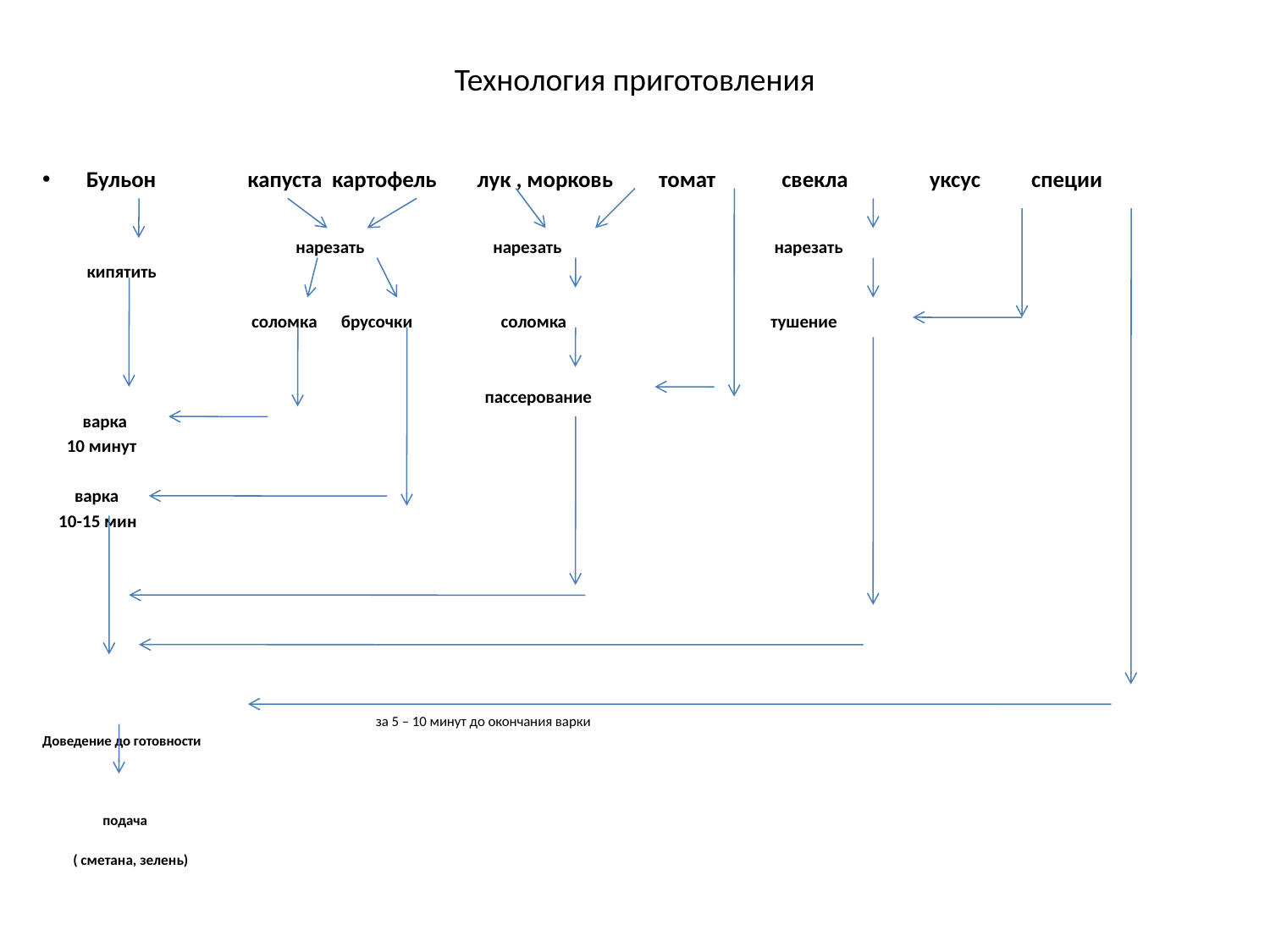

# Технология приготовления
Бульон                  капуста  картофель        лук , морковь         томат             свекла                уксус          специи

                                                               нарезать                                нарезать                                                     нарезать
           кипятить

                                                    соломка      брусочки                      соломка                                                   тушение

                                                                                                              пассерование
          варка
      10 минут

        варка
    10-15 мин

                                                                                                         за 5 – 10 минут до окончания варки
Доведение до готовности

                   подача

         ( сметана, зелень)